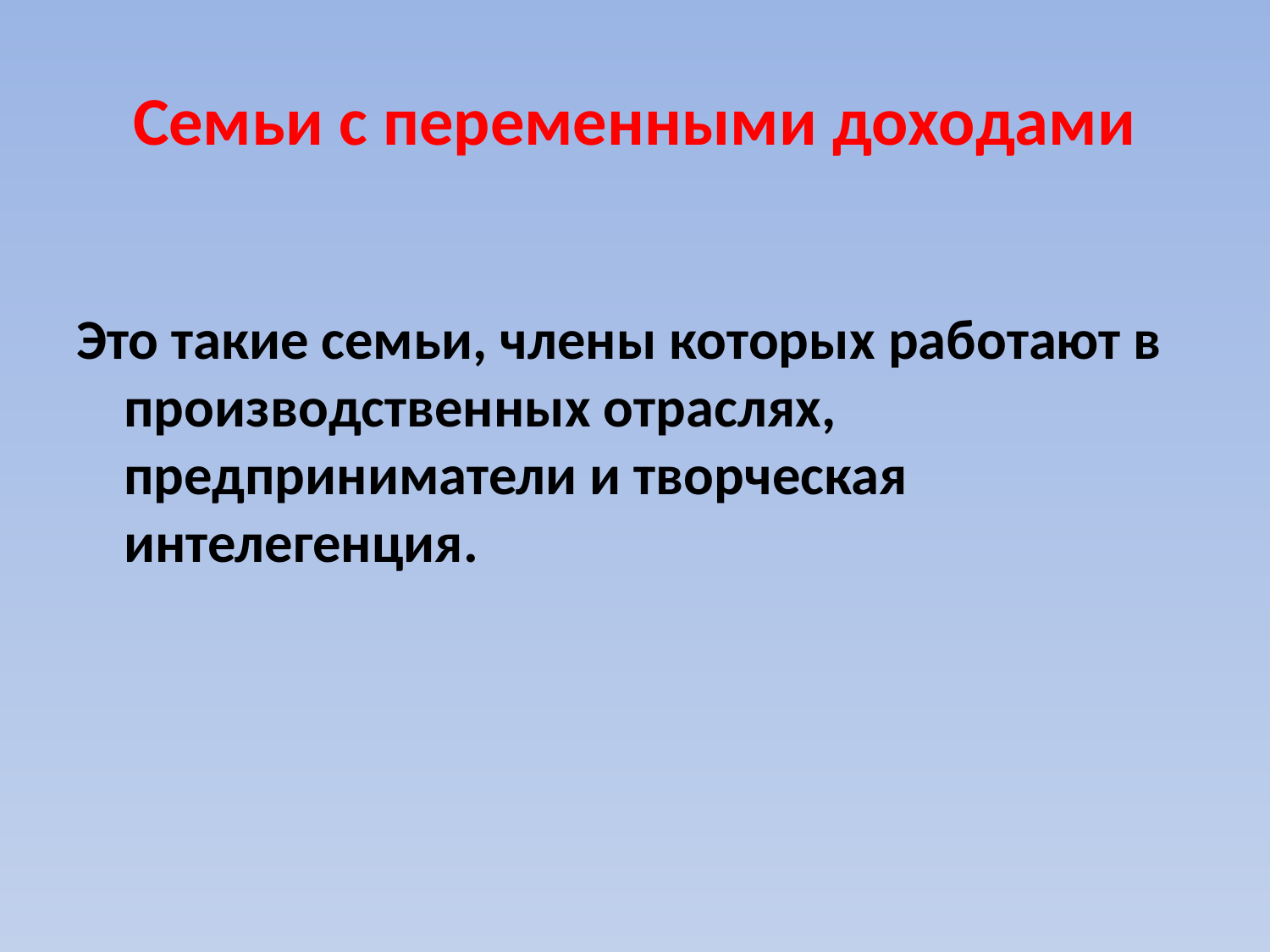

# Семьи с переменными доходами
Это такие семьи, члены которых работают в производственных отраслях, предприниматели и творческая интелегенция.